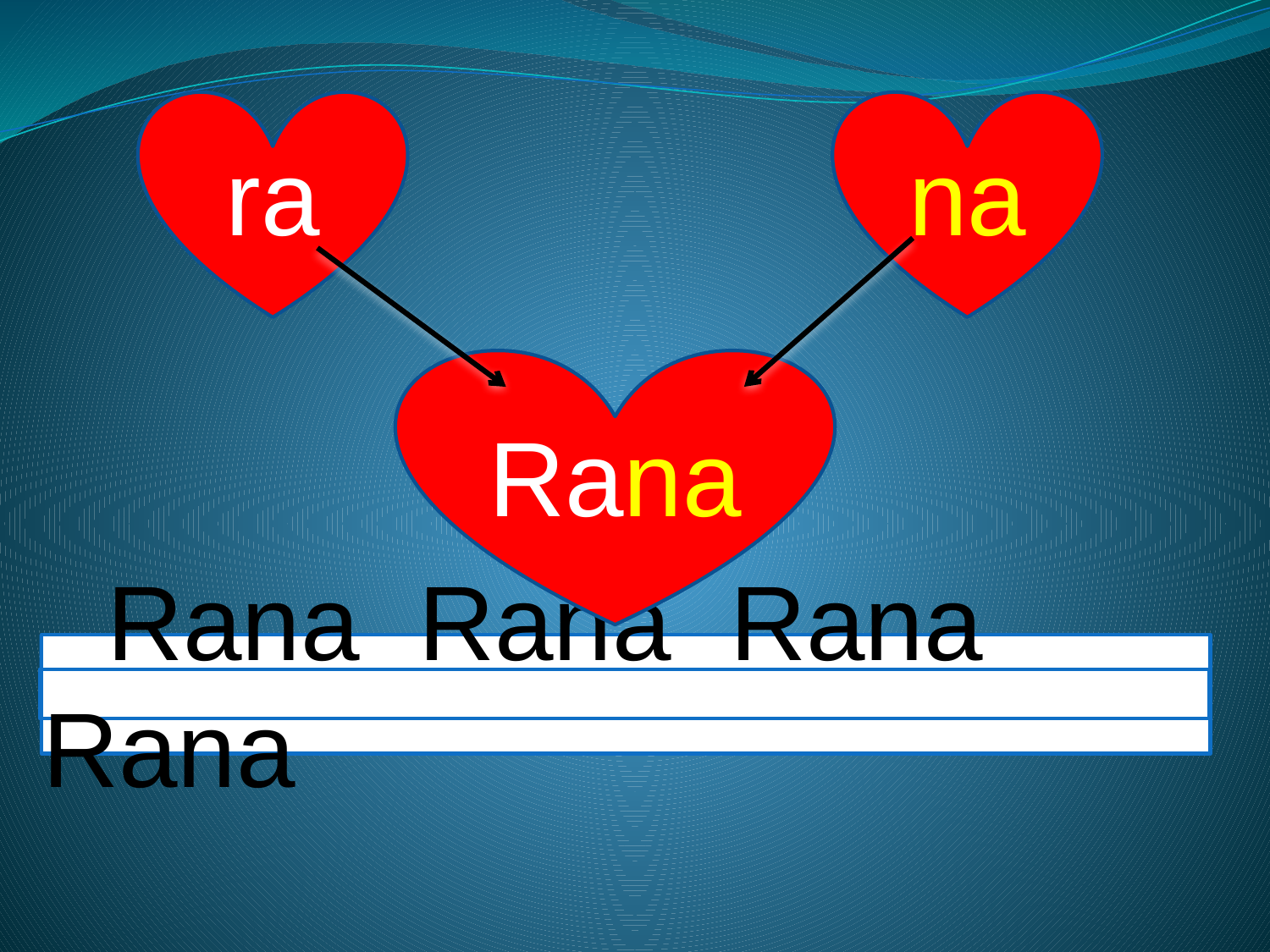

ra
na

Rana

   Rana  Rana  Rana  Rana